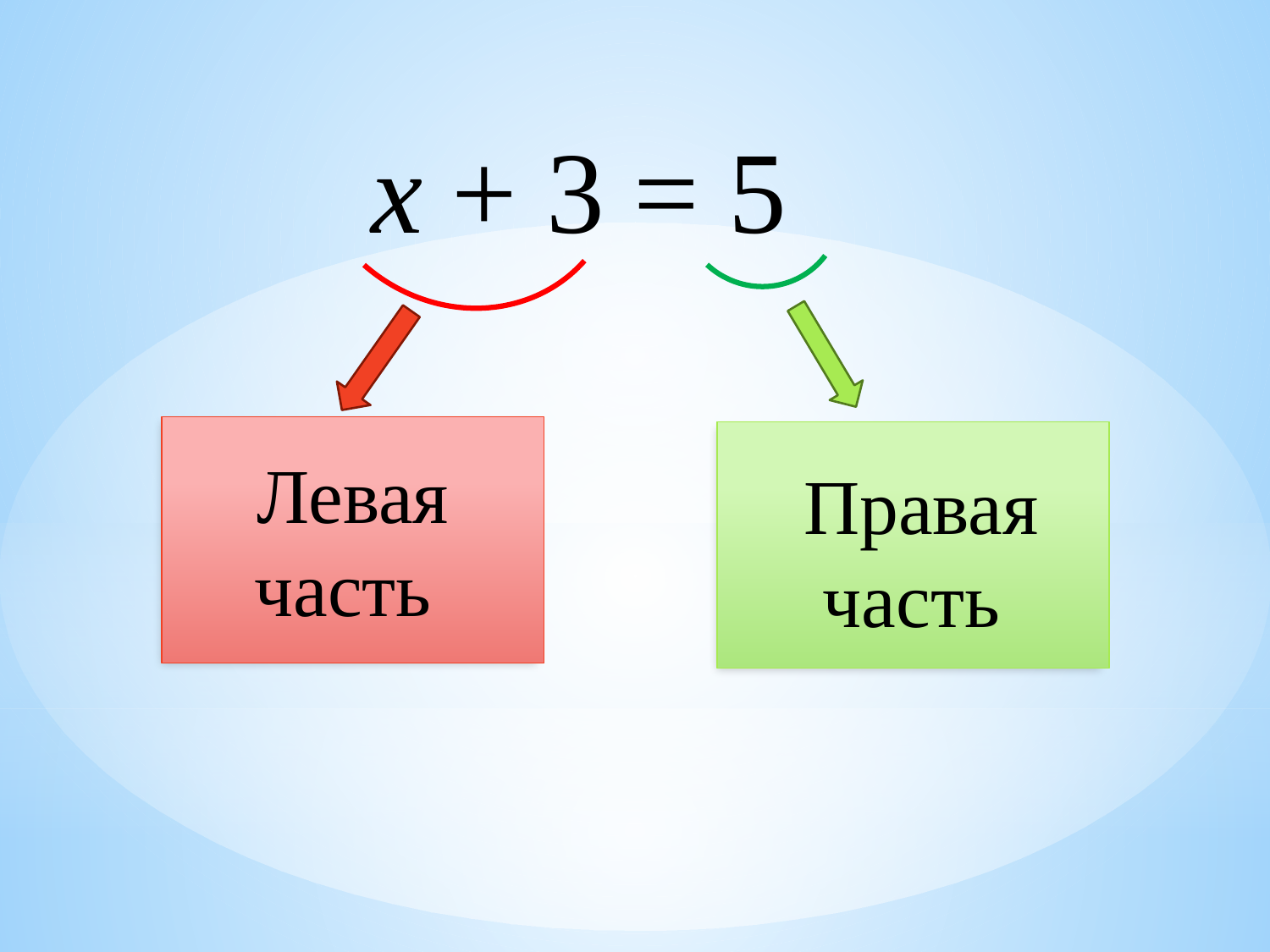

х + 3 = 5

Левая часть
Правая часть